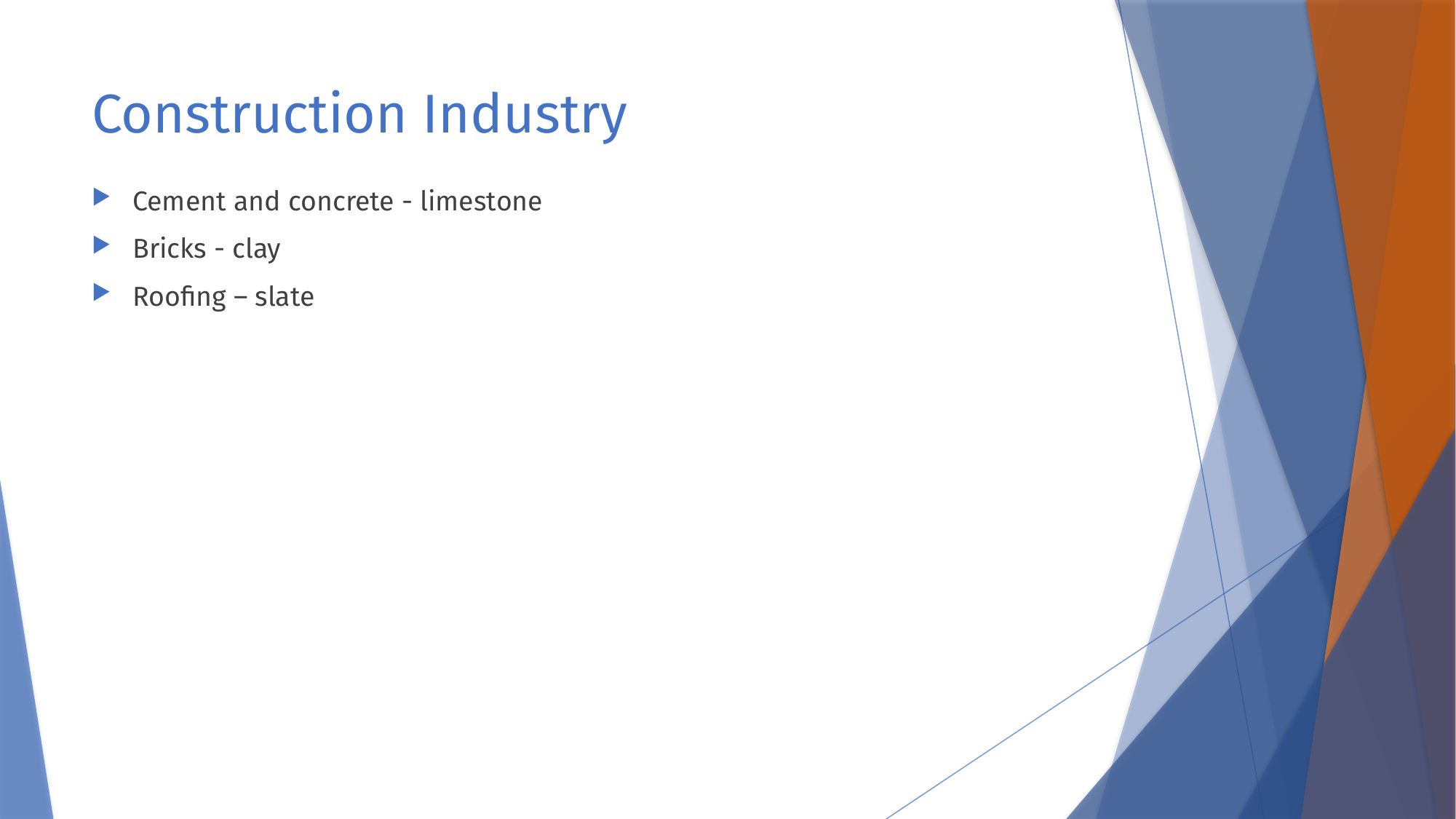

# Construction Industry
Cement and concrete - limestone
Bricks - clay
Roofing – slate